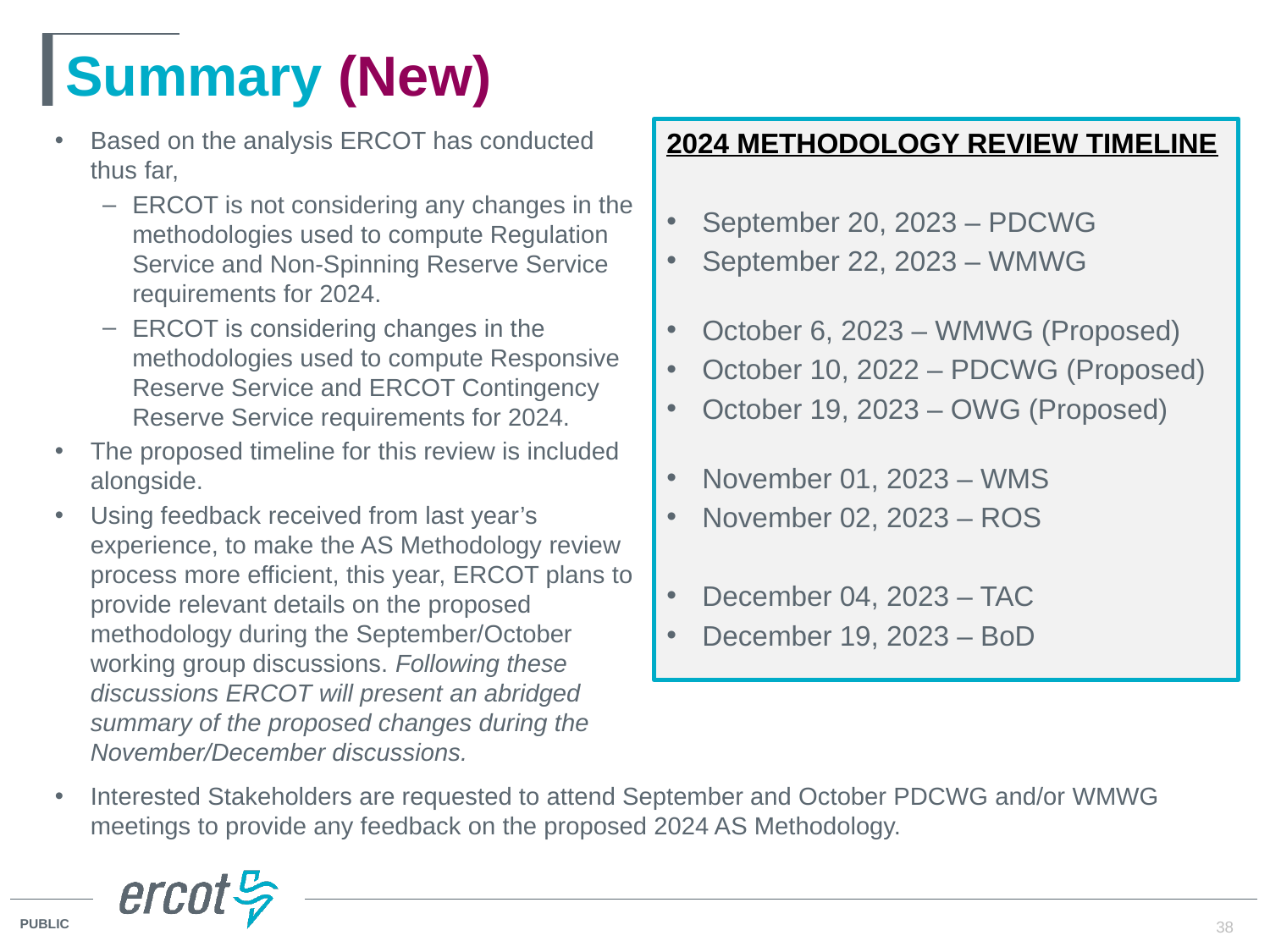

# Summary (New)
Based on the analysis ERCOT has conducted thus far,
ERCOT is not considering any changes in the methodologies used to compute Regulation Service and Non-Spinning Reserve Service requirements for 2024.
ERCOT is considering changes in the methodologies used to compute Responsive Reserve Service and ERCOT Contingency Reserve Service requirements for 2024.
The proposed timeline for this review is included alongside.
Using feedback received from last year’s experience, to make the AS Methodology review process more efficient, this year, ERCOT plans to provide relevant details on the proposed methodology during the September/October working group discussions. Following these discussions ERCOT will present an abridged summary of the proposed changes during the November/December discussions.
2024 Methodology Review Timeline

September 20, 2023 – PDCWG
September 22, 2023 – WMWG

October 6, 2023 – WMWG (Proposed)
October 10, 2022 – PDCWG (Proposed)
October 19, 2023 – OWG (Proposed)

November 01, 2023 – WMS
November 02, 2023 – ROS

December 04, 2023 – TAC
December 19, 2023 – BoD
Interested Stakeholders are requested to attend September and October PDCWG and/or WMWG meetings to provide any feedback on the proposed 2024 AS Methodology.
38